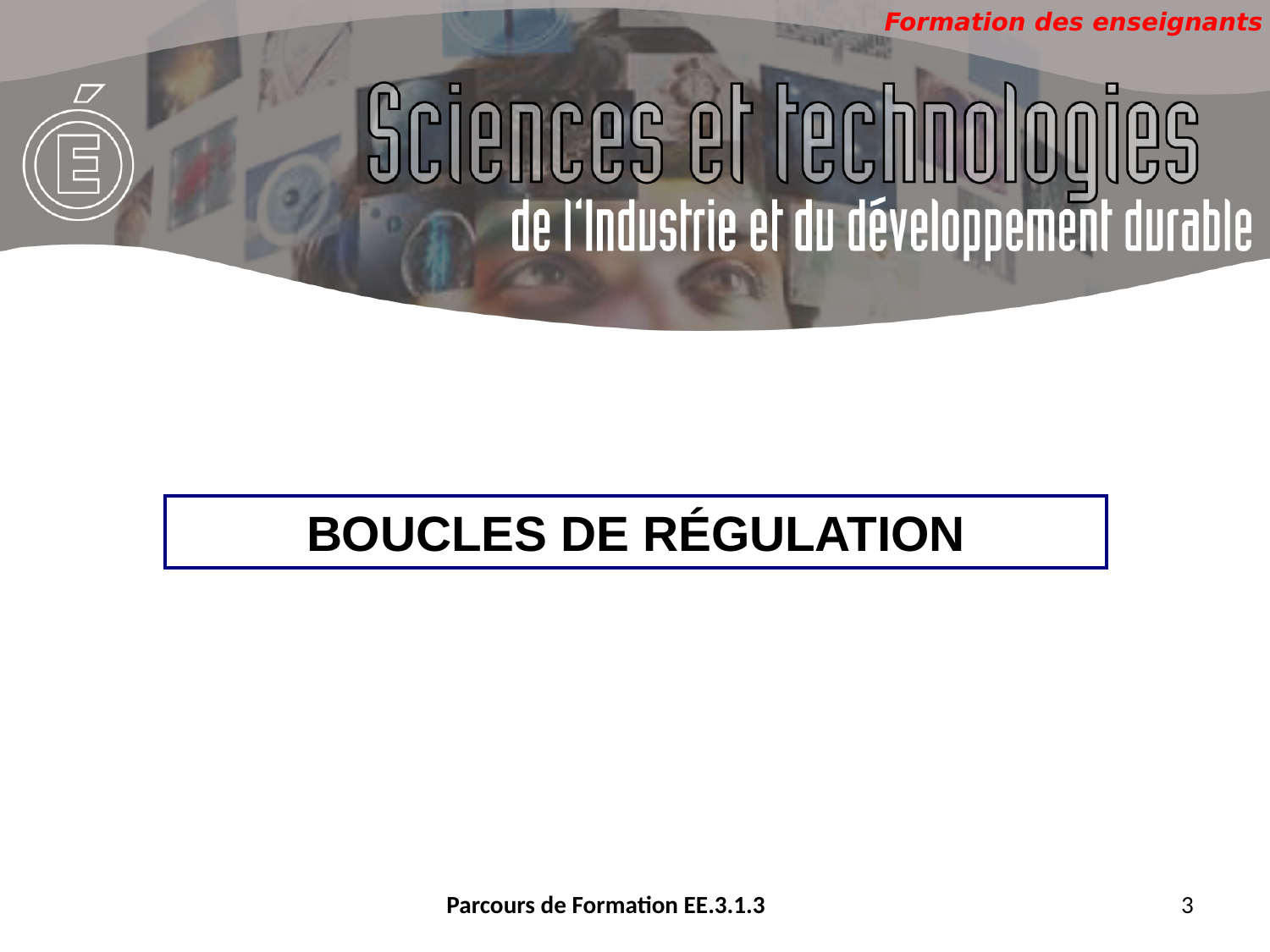

BOUCLES DE RÉGULATION
Parcours de Formation EE.3.1.3
3